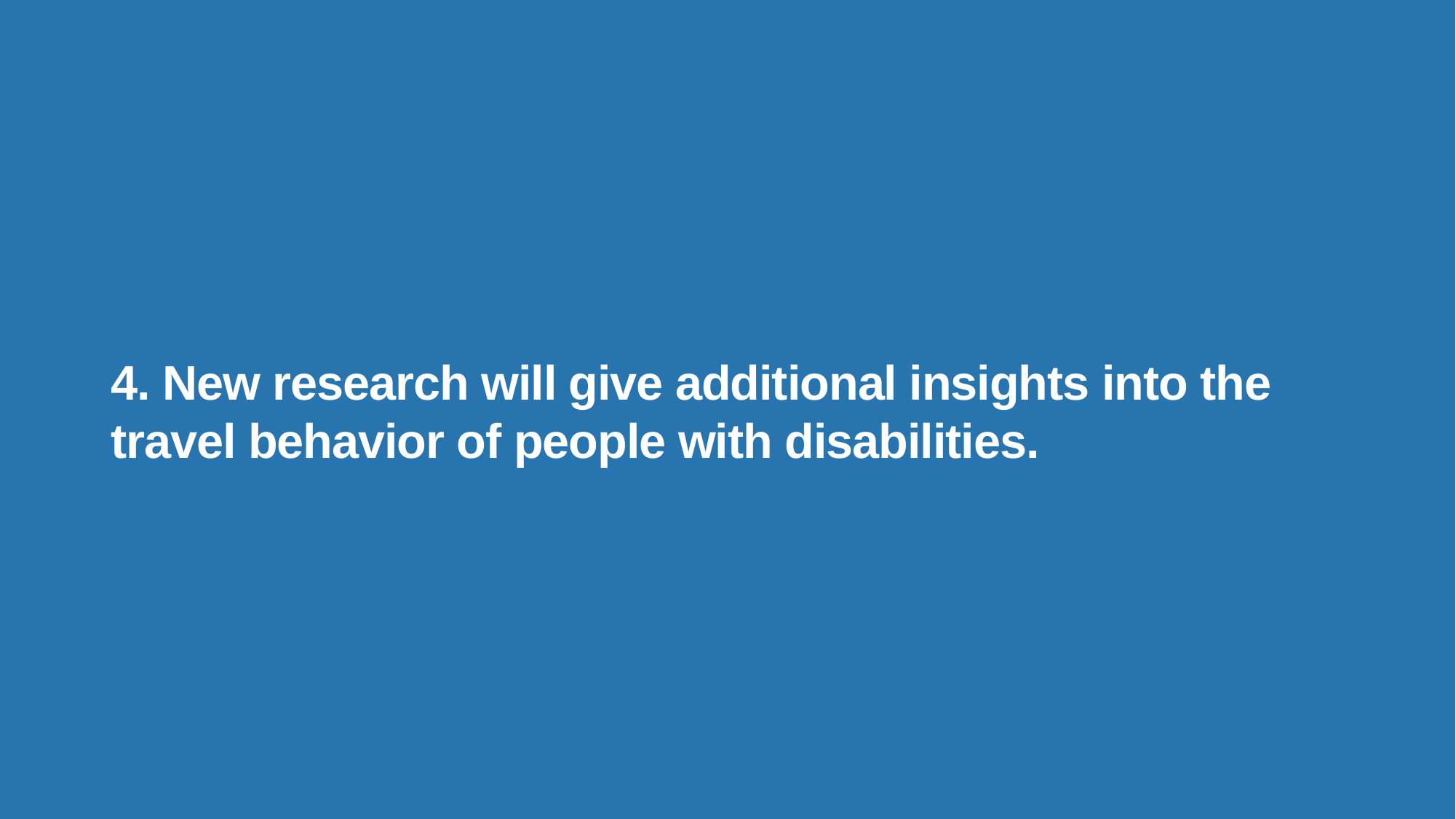

# 4. New research will give additional insights into the travel behavior of people with disabilities.